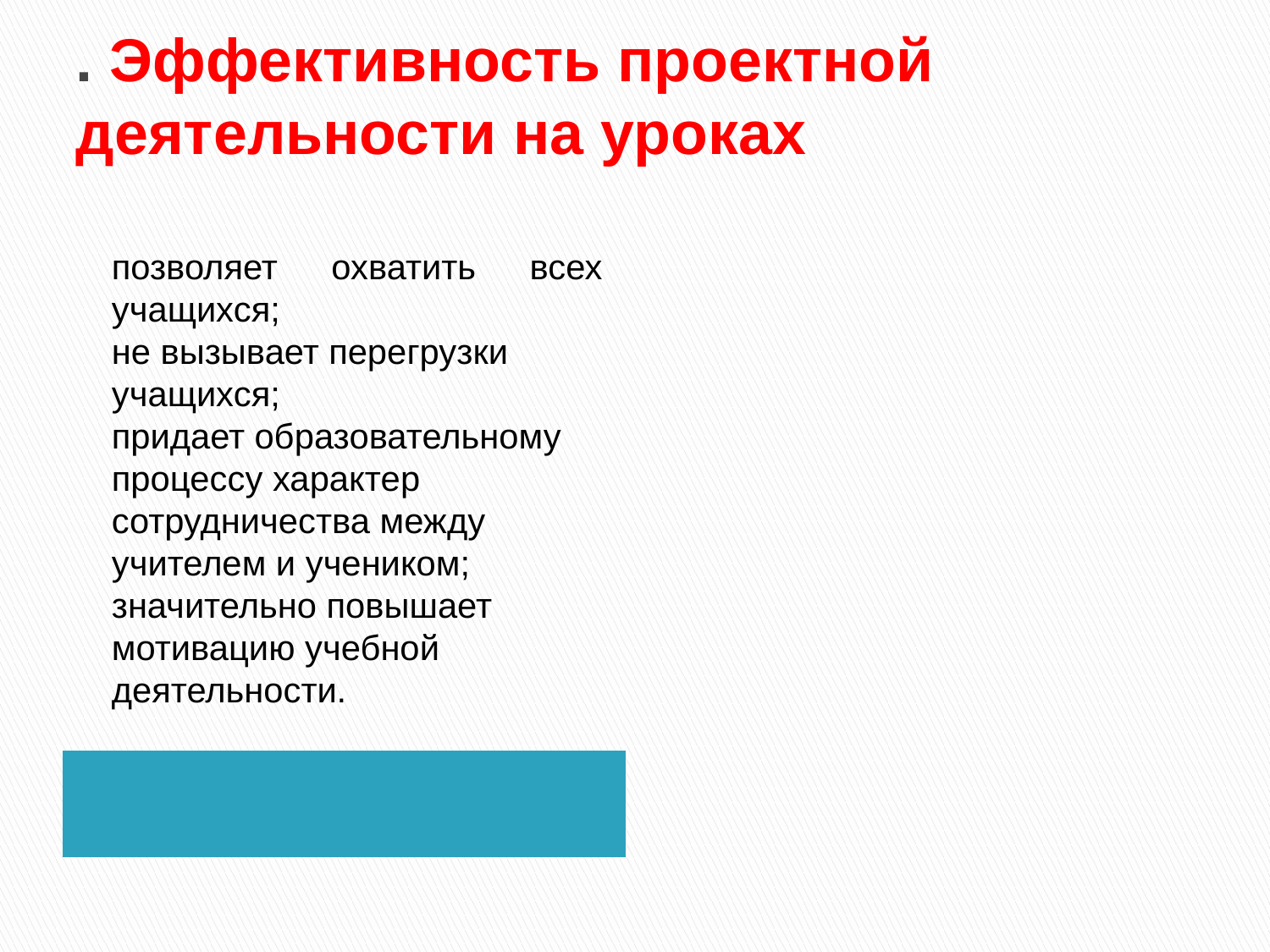

# . Эффективность проектной деятельности на уроках

позволяет охватить всех учащихся;
не вызывает перегрузки учащихся;
придает образовательному процессу характер сотрудничества между учителем и учеником;
значительно повышает мотивацию учебной деятельности.